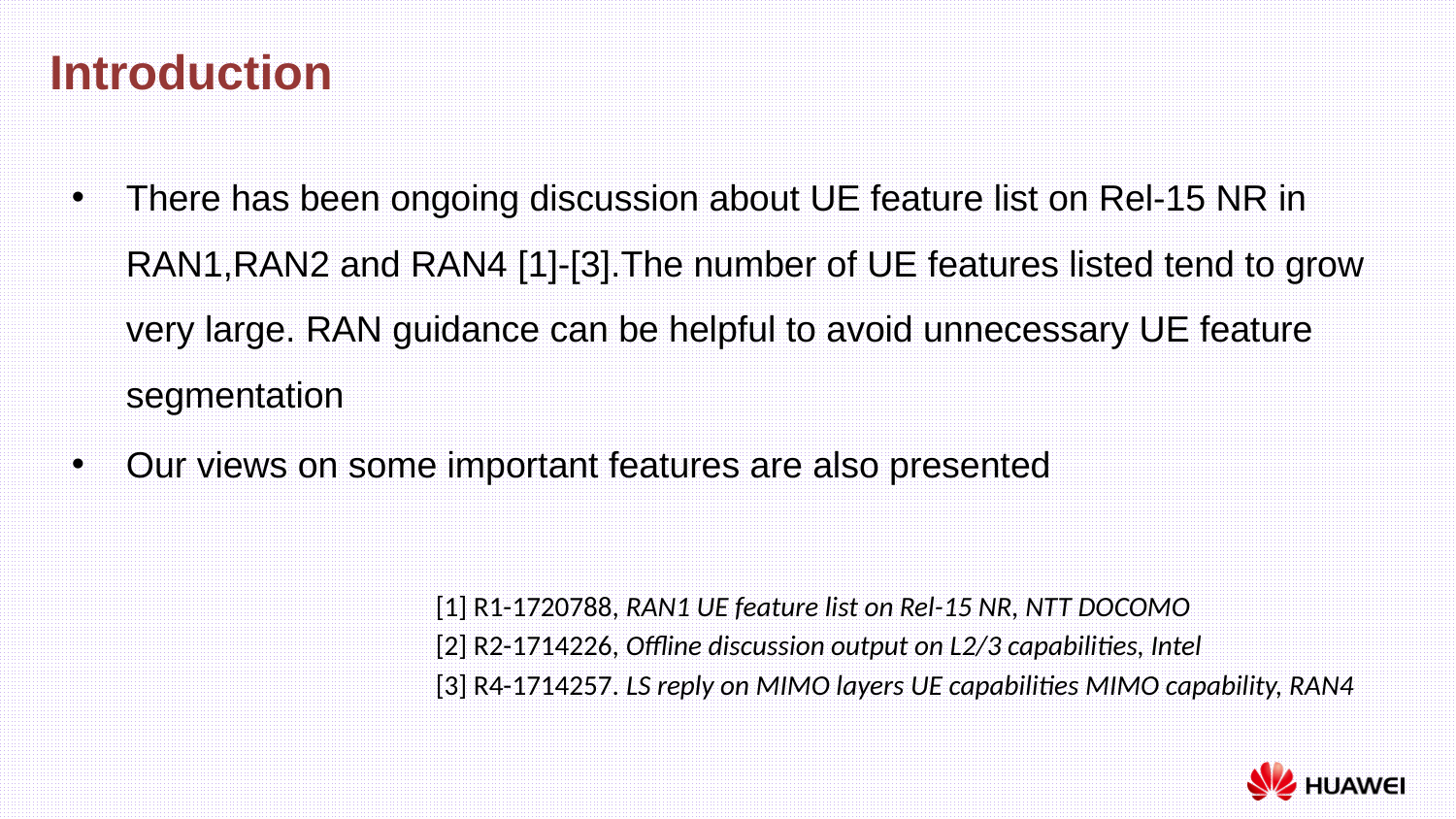

Introduction

There has been ongoing discussion about UE feature list on Rel-15 NR in RAN1,RAN2 and RAN4 [1]-[3].The number of UE features listed tend to grow very large. RAN guidance can be helpful to avoid unnecessary UE feature segmentation
Our views on some important features are also presented

[1] R1-1720788, RAN1 UE feature list on Rel-15 NR, NTT DOCOMO
[2] R2-1714226, Offline discussion output on L2/3 capabilities, Intel
[3] R4-1714257. LS reply on MIMO layers UE capabilities MIMO capability, RAN4